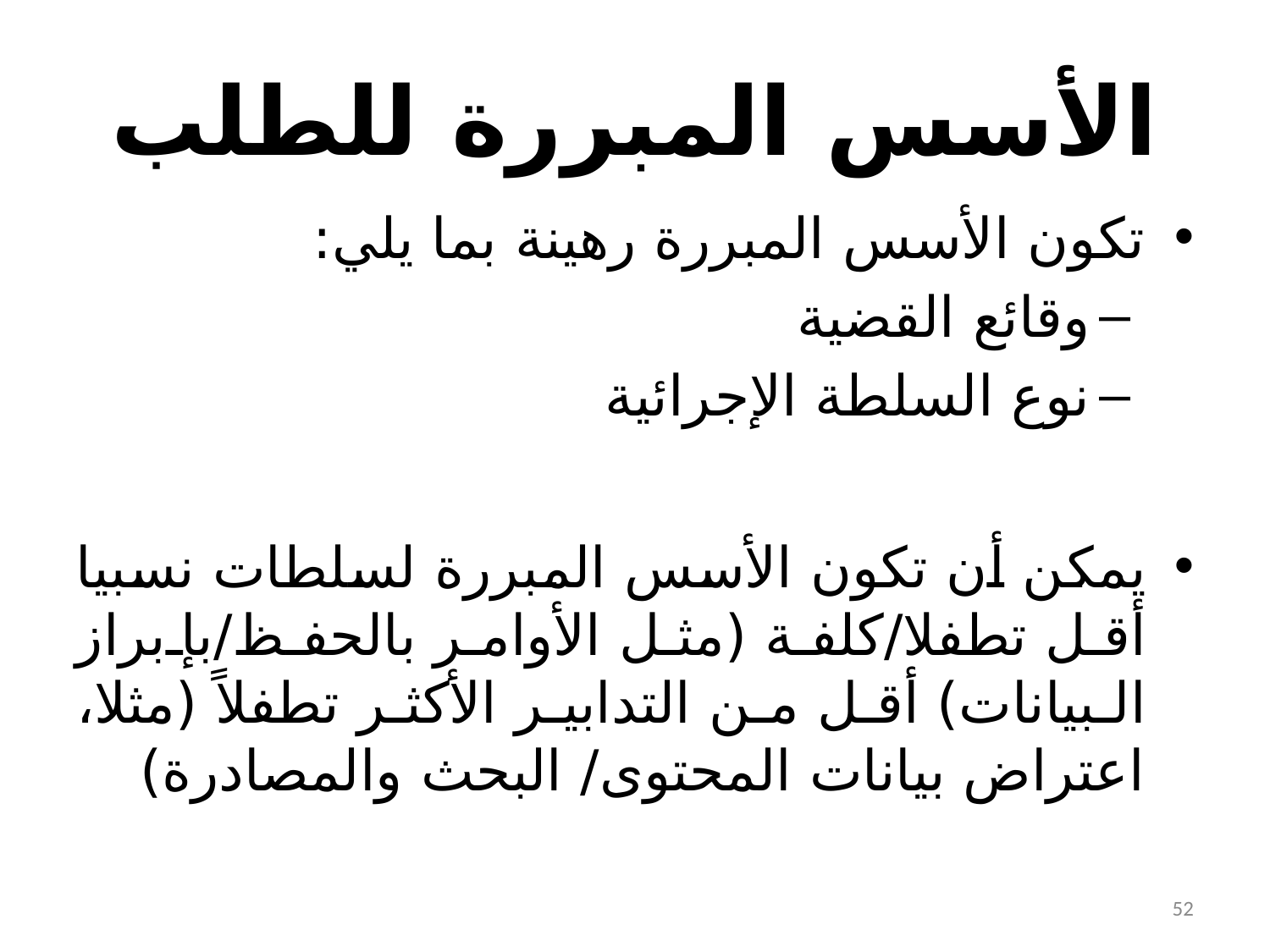

# الأسس المبررة للطلب
تكون الأسس المبررة رهينة بما يلي:
وقائع القضية
نوع السلطة الإجرائية

يمكن أن تكون الأسس المبررة لسلطات نسبيا أقل تطفلا/كلفة (مثل الأوامر بالحفظ/بإبراز البيانات) أقل من التدابير الأكثر تطفلاً (مثلا، اعتراض بيانات المحتوى/ البحث والمصادرة)
52